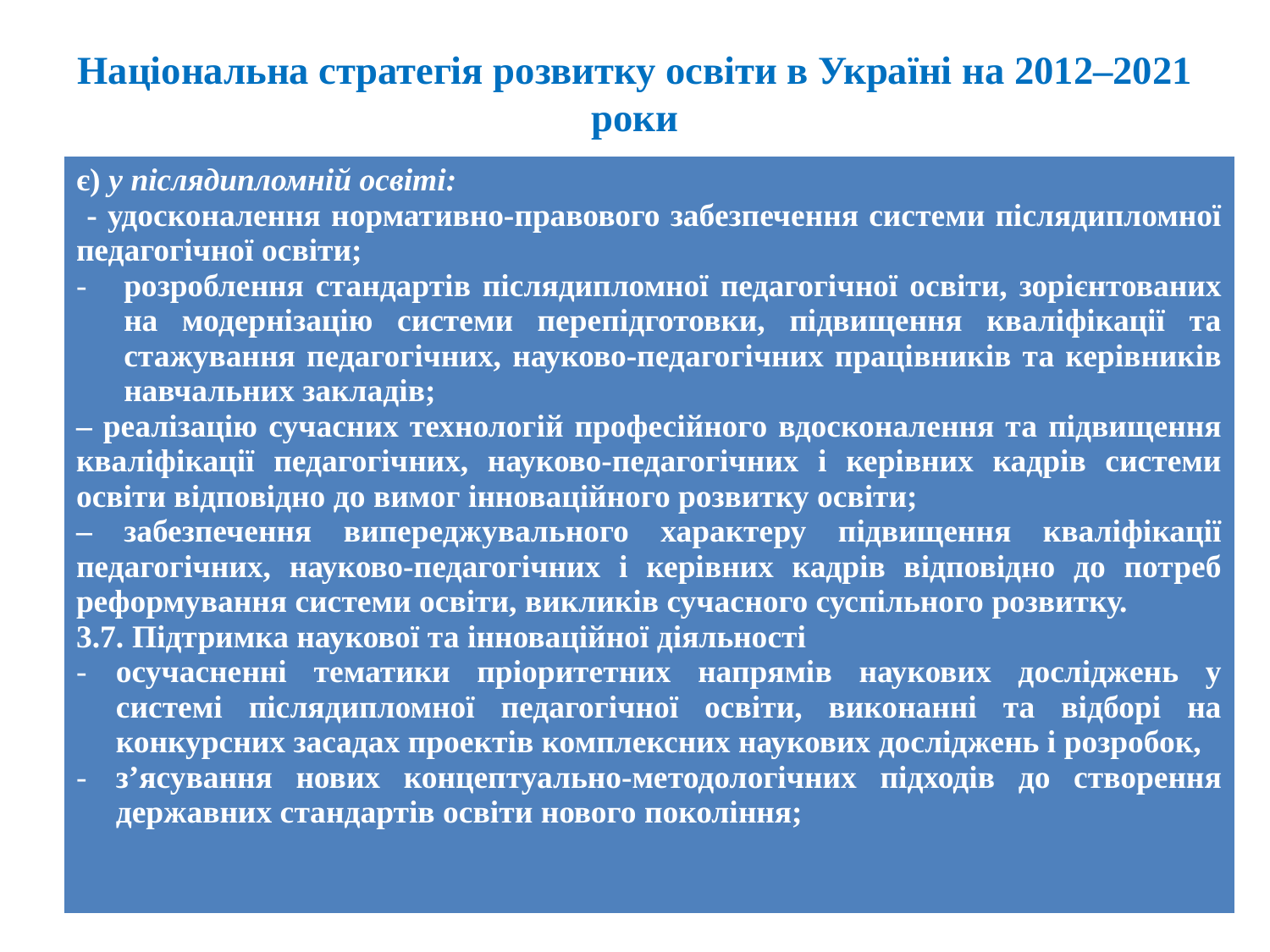

# Національна стратегія розвитку освіти в Україні на 2012–2021 роки
| є) у післядипломній освіті: - удосконалення нормативно-правового забезпечення системи післядипломної педагогічної освіти; розроблення стандартів післядипломної педагогічної освіти, зорієнтованих на модернізацію системи перепідготовки, підвищення кваліфікації та стажування педагогічних, науково-педагогічних працівників та керівників навчальних закладів; – реалізацію сучасних технологій професійного вдосконалення та підвищення кваліфікації педагогічних, науково-педагогічних і керівних кадрів системи освіти відповідно до вимог інноваційного розвитку освіти; – забезпечення випереджувального характеру підвищення кваліфікації педагогічних, науково-педагогічних і керівних кадрів відповідно до потреб реформування системи освіти, викликів сучасного суспільного розвитку. 3.7. Підтримка наукової та інноваційної діяльності осучасненні тематики пріоритетних напрямів наукових досліджень у системі післядипломної педагогічної освіти, виконанні та відборі на конкурсних засадах проектів комплексних наукових досліджень і розробок, з’ясування нових концептуально-методологічних підходів до створення державних стандартів освіти нового покоління; |
| --- |